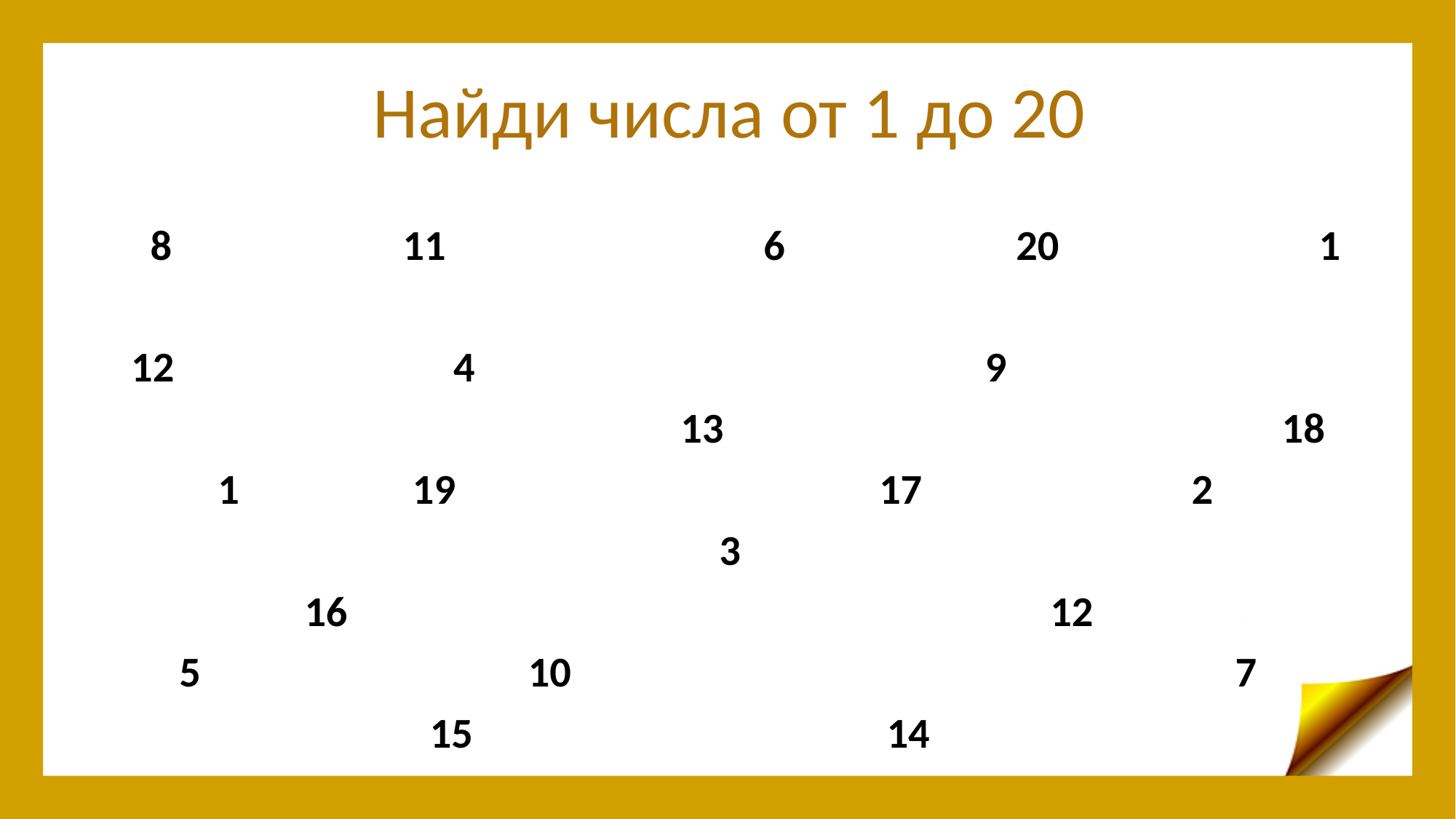

# Найди числа от 1 до 20
          8                        11                                 6                        20                           1

        12                             4                                                     9
                                                                 13                                                          18
                 1                  19                                            17                            2
                                                                     3
                          16                                                                         12
             5                                  10                                                                     7
                                       15                                           14